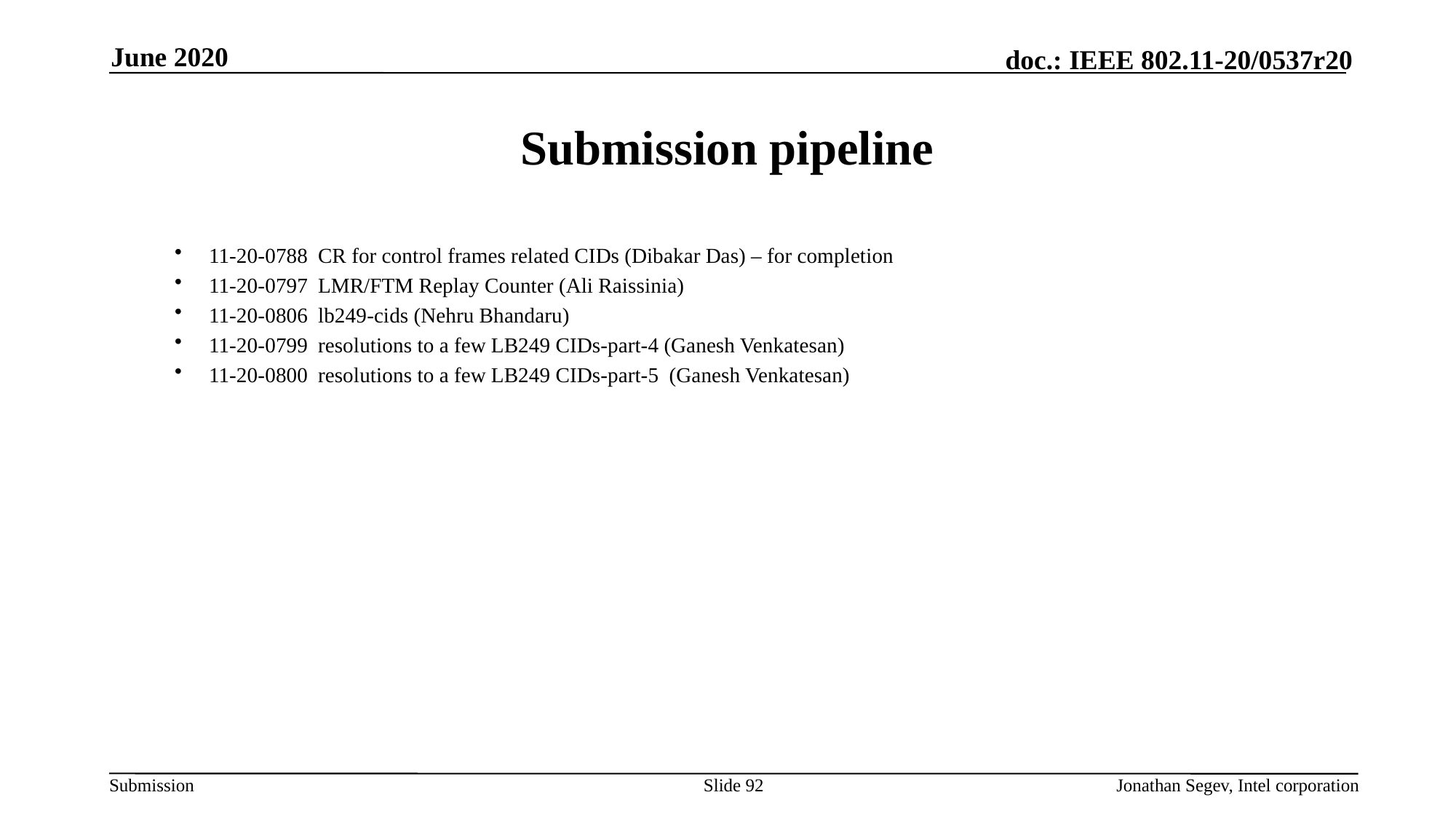

June 2020
# Submission pipeline
11-20-0788	CR for control frames related CIDs (Dibakar Das) – for completion
11-20-0797 	LMR/FTM Replay Counter (Ali Raissinia)
11-20-0806	lb249-cids (Nehru Bhandaru)
11-20-0799 	resolutions to a few LB249 CIDs-part-4 (Ganesh Venkatesan)
11-20-0800 	resolutions to a few LB249 CIDs-part-5  (Ganesh Venkatesan)

Slide 92
Jonathan Segev, Intel corporation